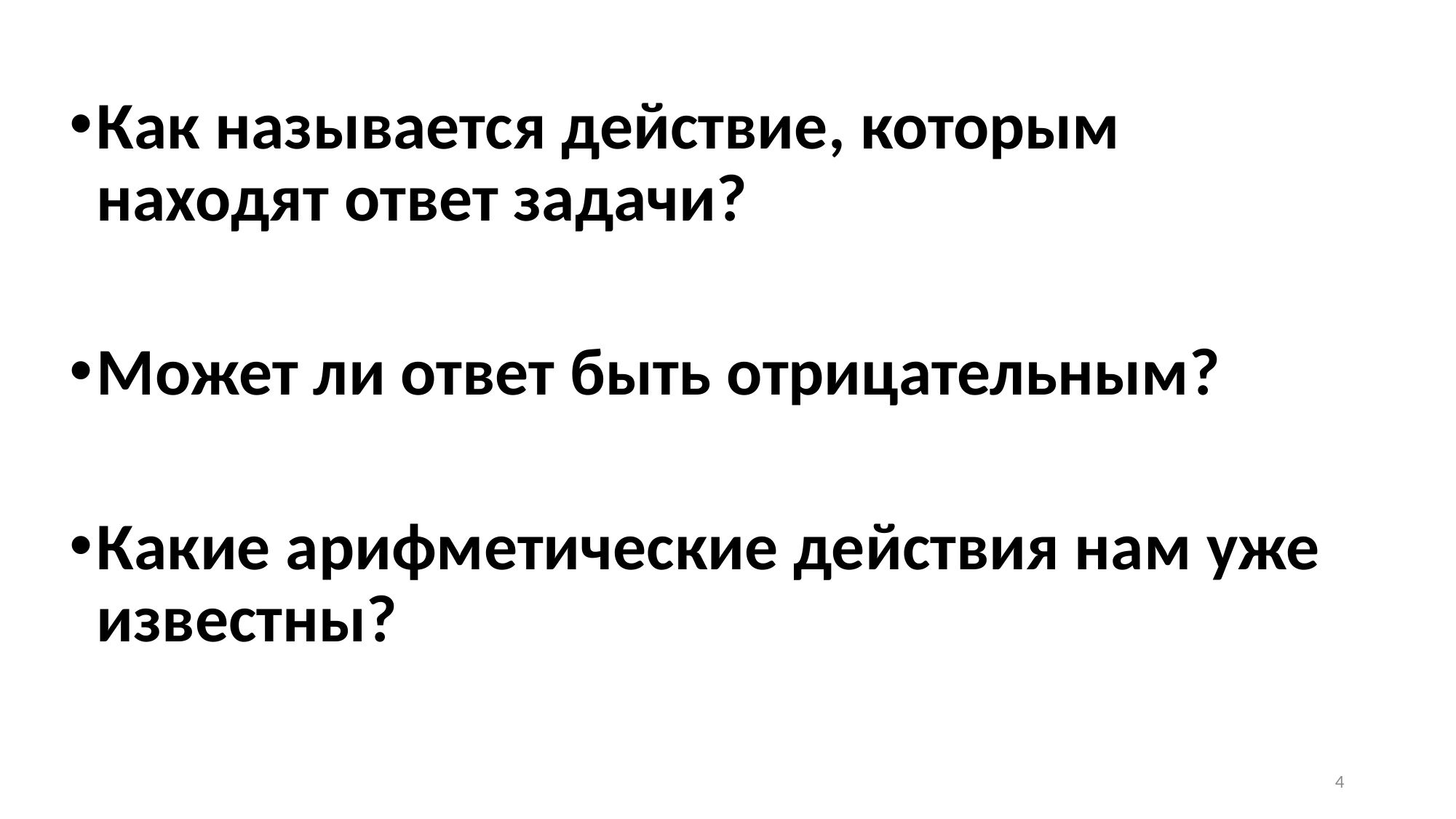

Как называется действие, которым находят ответ задачи?

Может ли ответ быть отрицательным?

Какие арифметические действия нам уже известны?
4